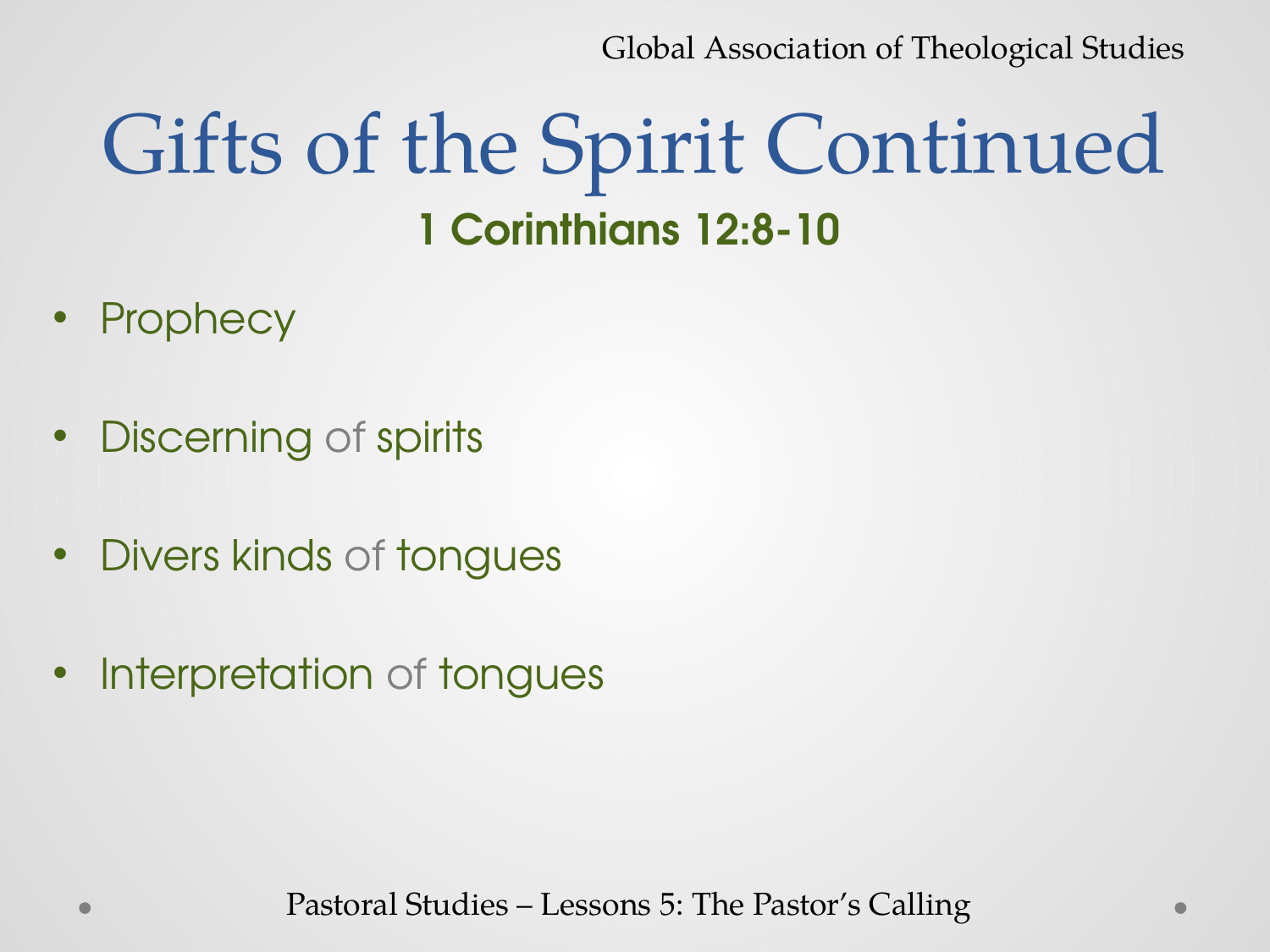

# Gifts of the Spirit Continued
Global Association of Theological Studies
1 Corinthians 12:8-10

Prophecy

Discerning of spirits

Divers kinds of tongues

Interpretation of tongues
Pastoral Studies – Lessons 5: The Pastor’s Calling